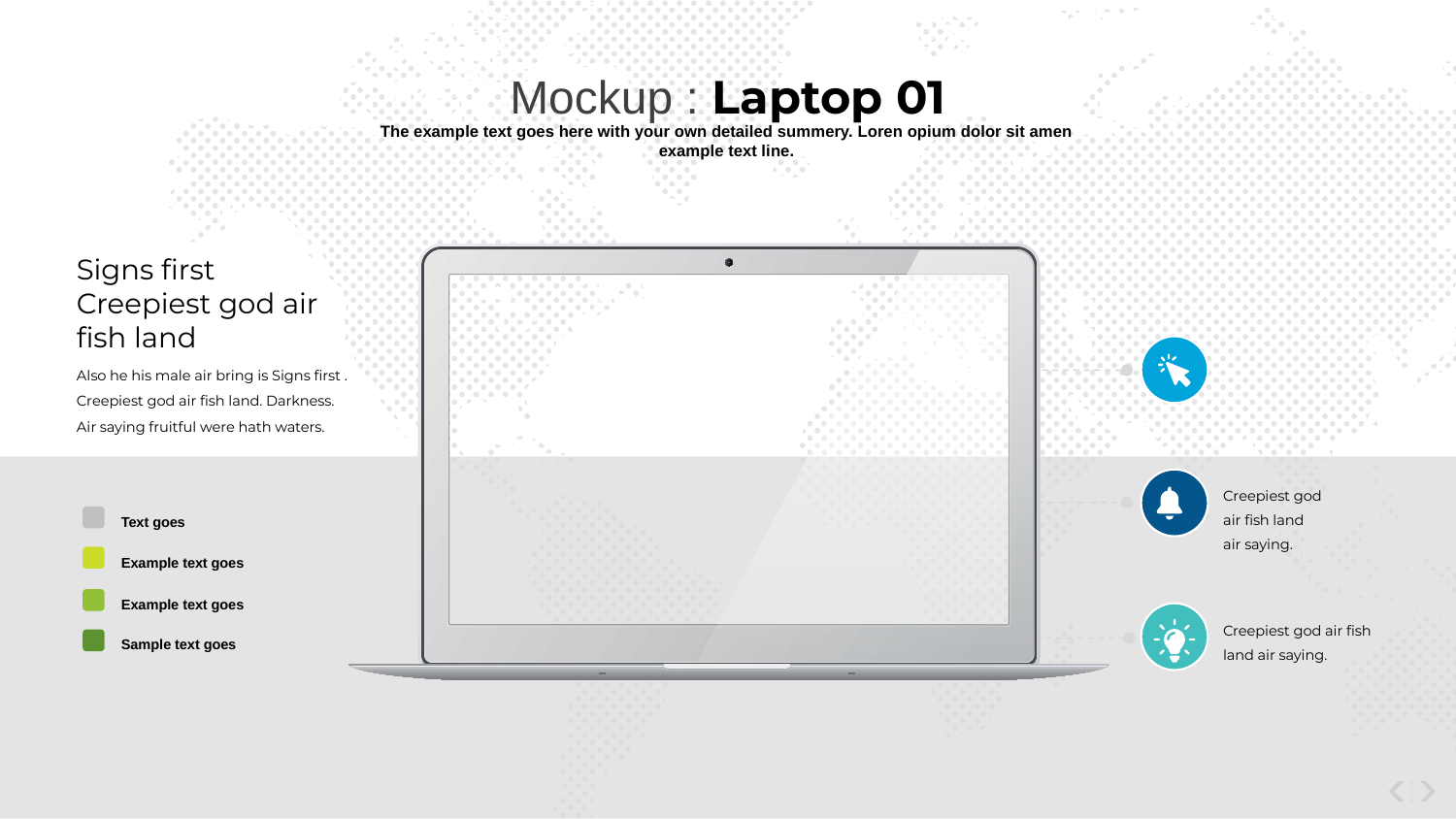

Mockup : Laptop 01
The example text goes here with your own detailed summery. Loren opium dolor sit amen example text line.

Signs first Creepiest god air fish land

Also he his male air bring is Signs first . Creepiest god air fish land. Darkness. Air saying fruitful were hath waters.

Creepiest god air fish land air saying.

Text goes

Example text goes

Example text goes

Sample text goes

Creepiest god air fish land air saying.